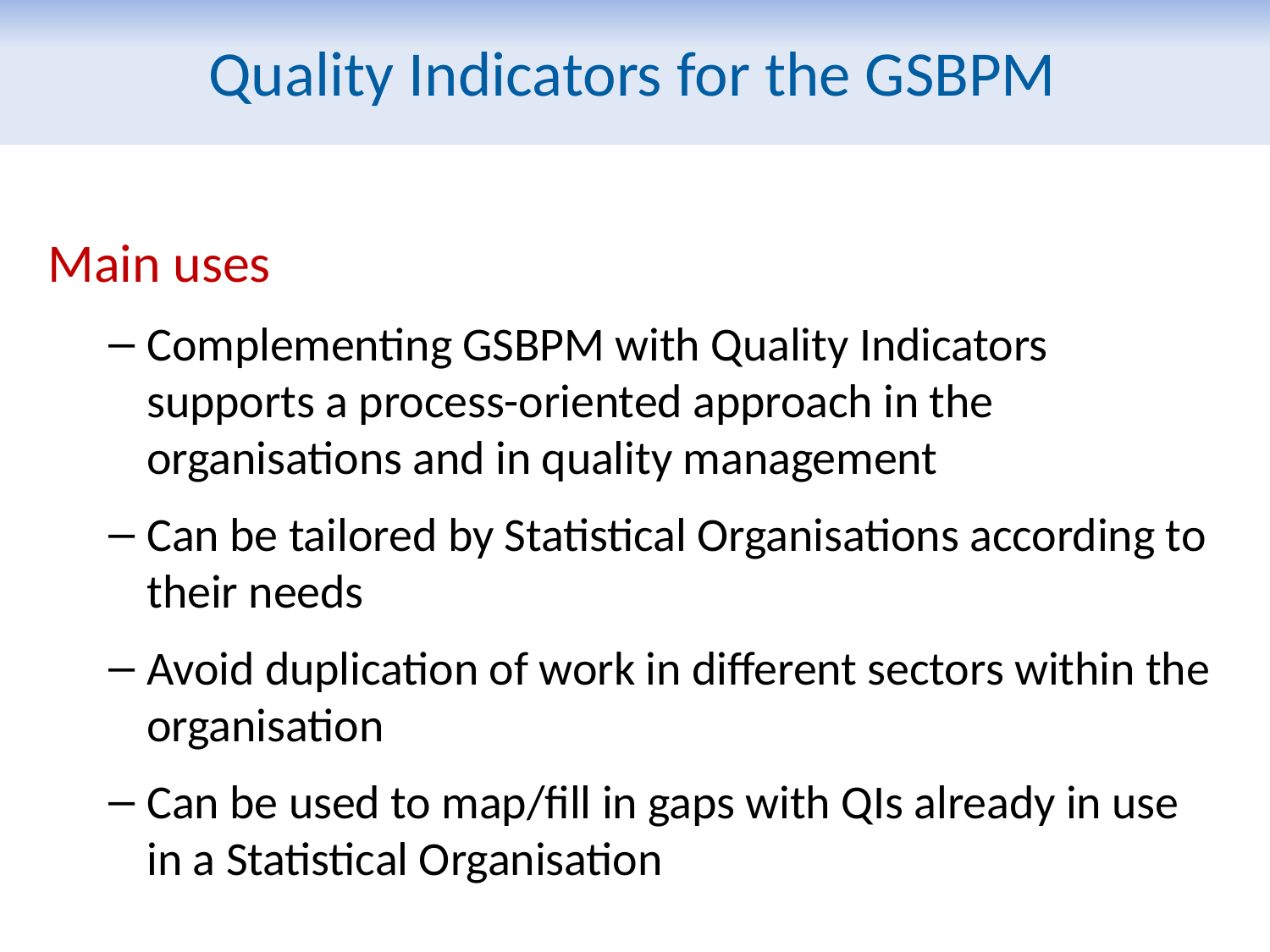

Quality Indicators for the GSBPM

Main uses
Complementing GSBPM with Quality Indicators supports a process-oriented approach in the organisations and in quality management
Can be tailored by Statistical Organisations according to their needs
Avoid duplication of work in different sectors within the organisation
Can be used to map/fill in gaps with QIs already in use in a Statistical Organisation